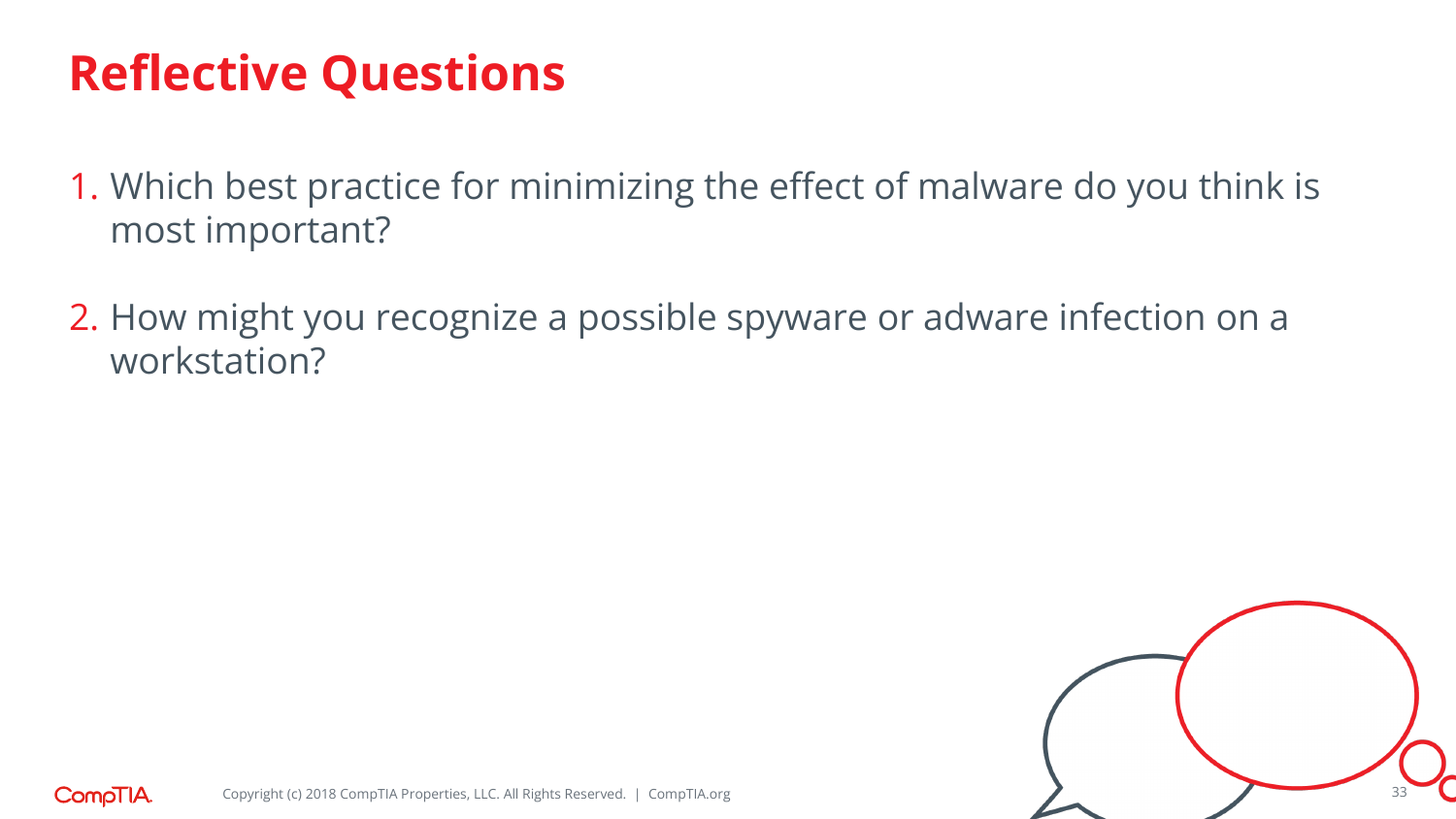

Which best practice for minimizing the effect of malware do you think is most important?
How might you recognize a possible spyware or adware infection on a workstation?
33